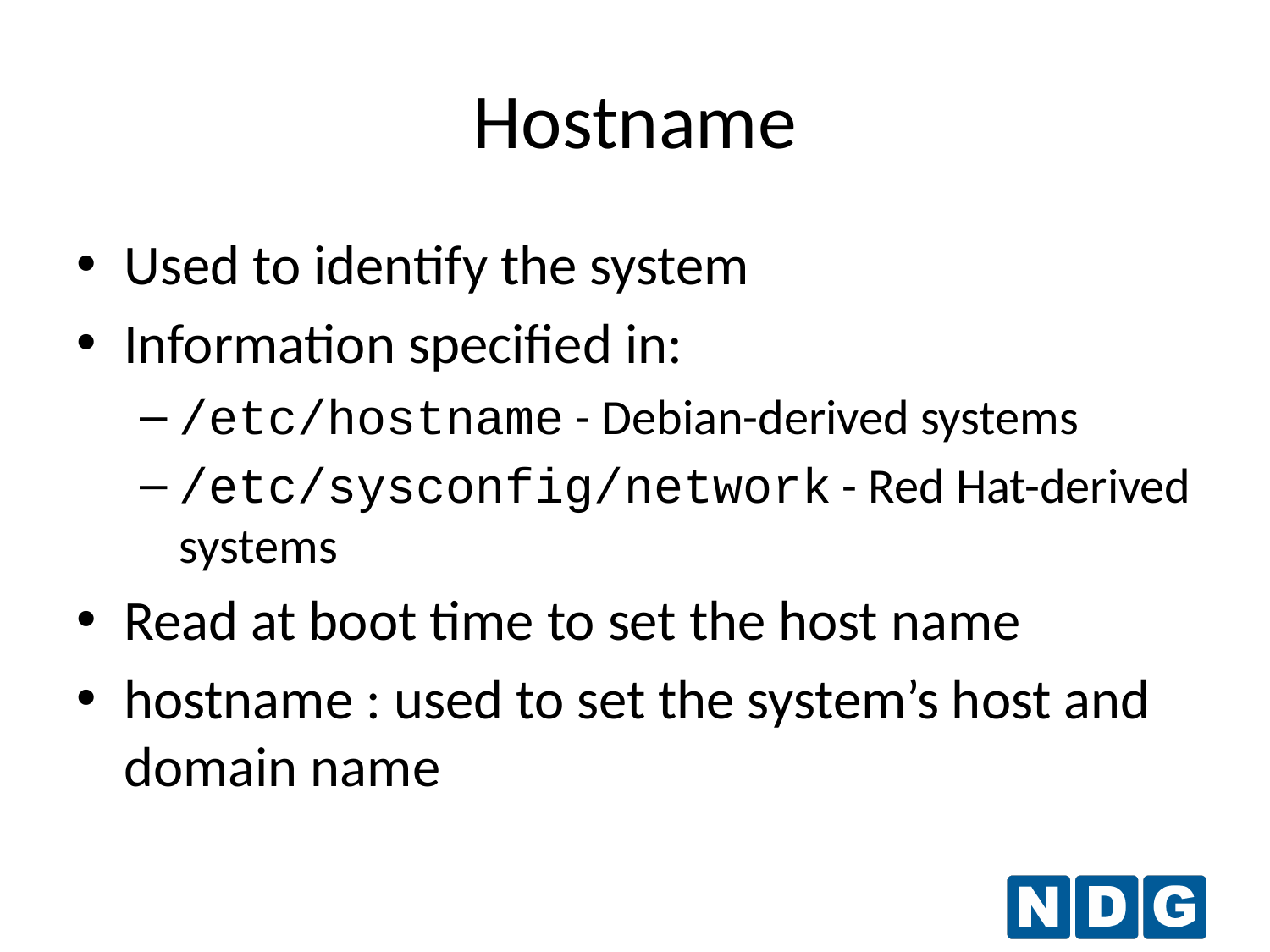

Hostname
Used to identify the system
Information specified in:
/etc/hostname - Debian-derived systems
/etc/sysconfig/network - Red Hat-derived systems
Read at boot time to set the host name
hostname : used to set the system’s host and domain name